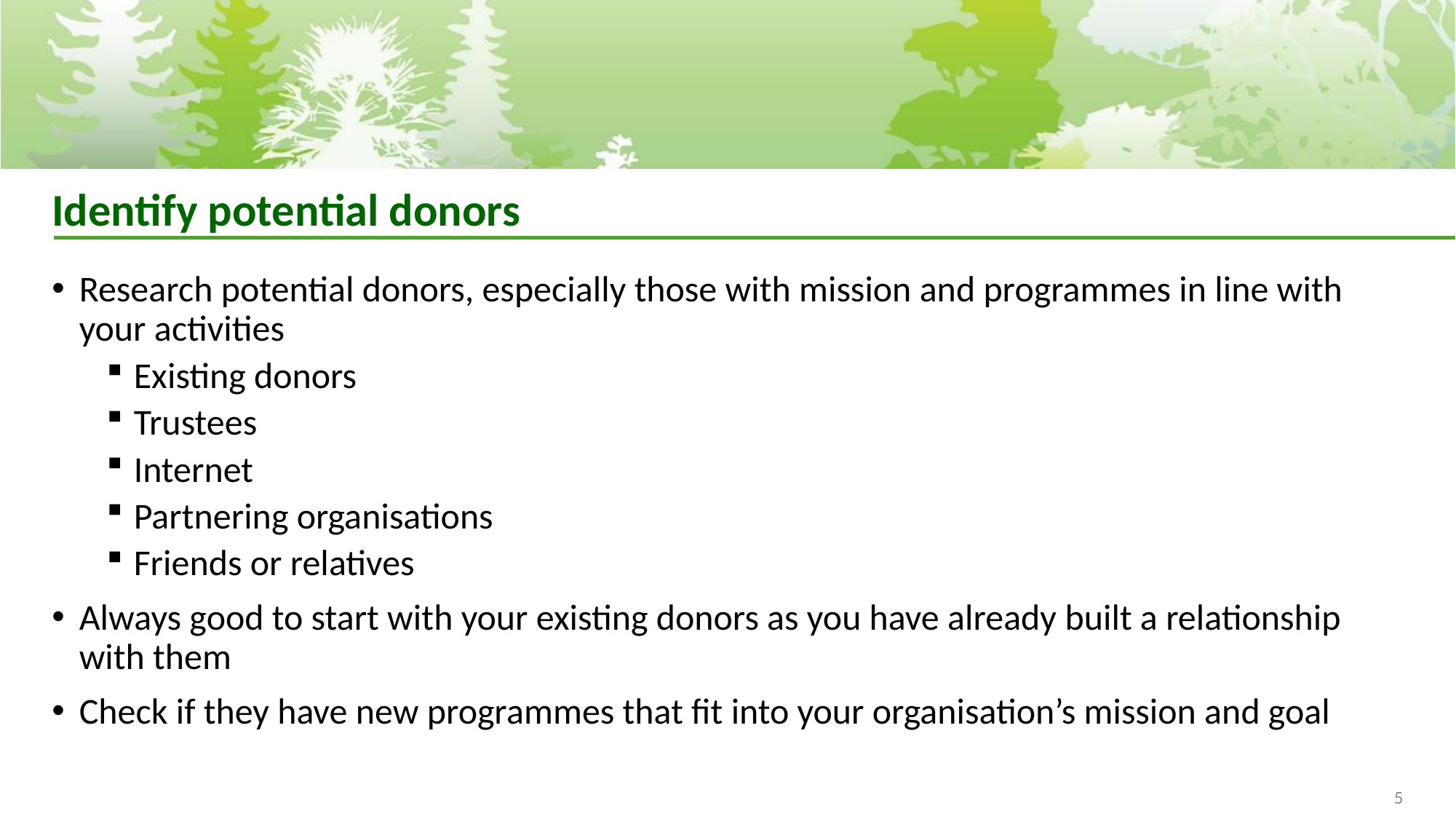

# Identify potential donors
Research potential donors, especially those with mission and programmes in line with your activities
Existing donors
Trustees
Internet
Partnering organisations
Friends or relatives
Always good to start with your existing donors as you have already built a relationship with them
Check if they have new programmes that fit into your organisation’s mission and goal
5